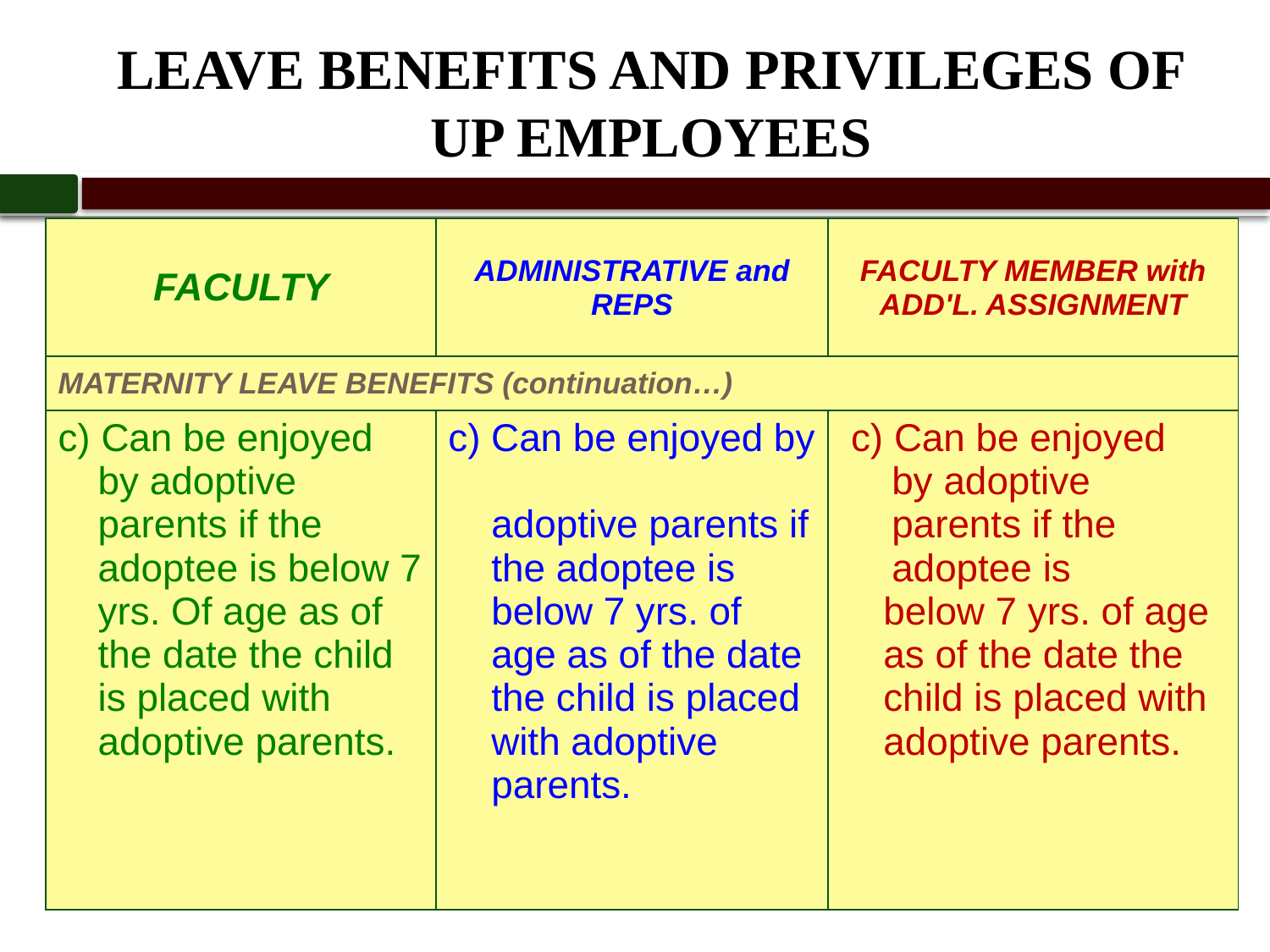

# LEAVE BENEFITS AND PRIVILEGES OF UP EMPLOYEES
| FACULTY | ADMINISTRATIVE and REPS | FACULTY MEMBER with ADD'L. ASSIGNMENT |
| --- | --- | --- |
| MATERNITY LEAVE BENEFITS (continuation…) |  |  |
| c) Can be enjoyed by adoptive parents if the adoptee is below 7 yrs. Of age as of the date the child is placed with adoptive parents. | c) Can be enjoyed by adoptive parents if the adoptee is below 7 yrs. of age as of the date the child is placed with adoptive parents. | c) Can be enjoyed by adoptive parents if the adoptee is below 7 yrs. of age as of the date the child is placed with adoptive parents. |